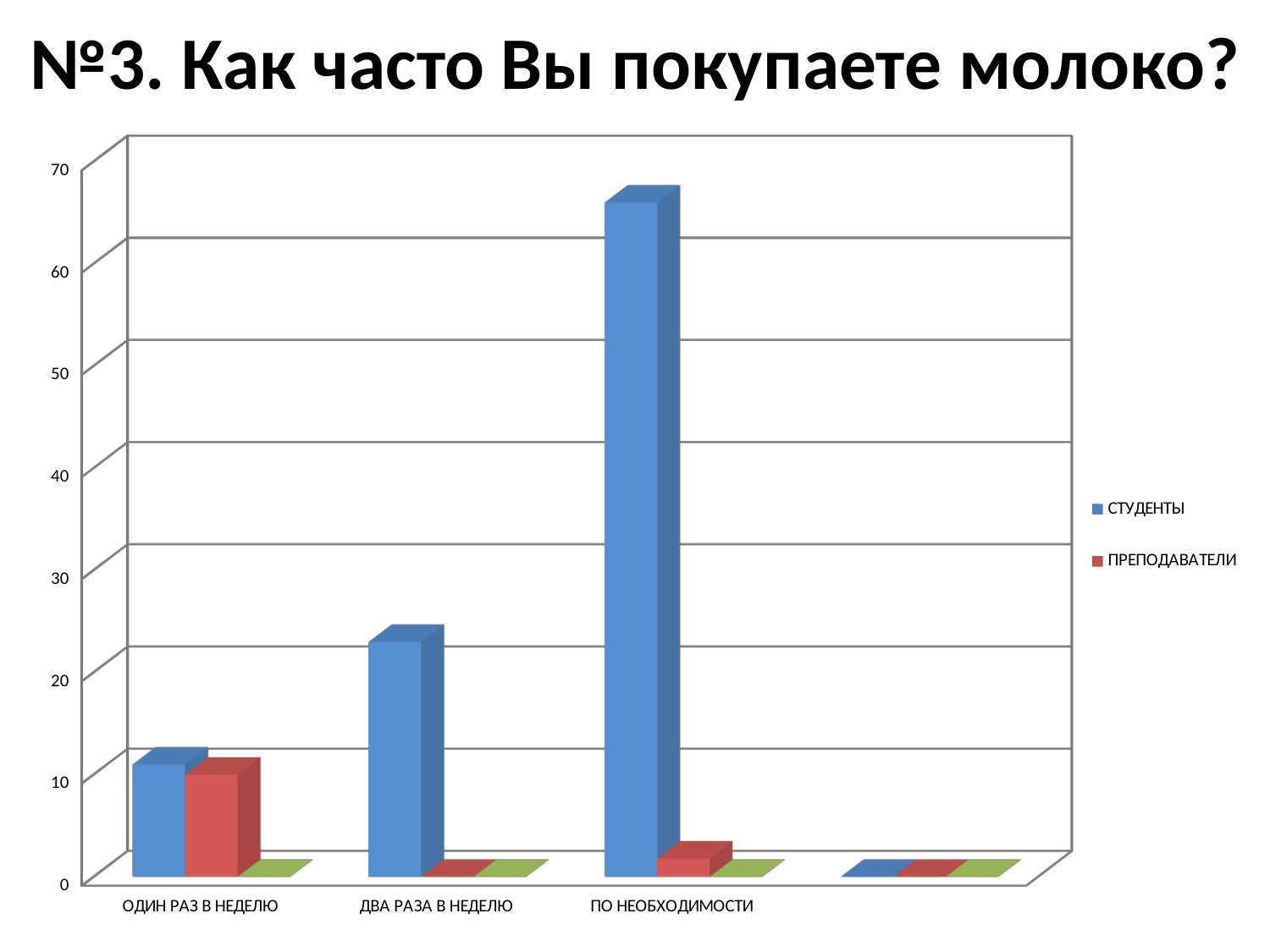

# №3. Как часто Вы покупаете молоко?

[unsupported chart]